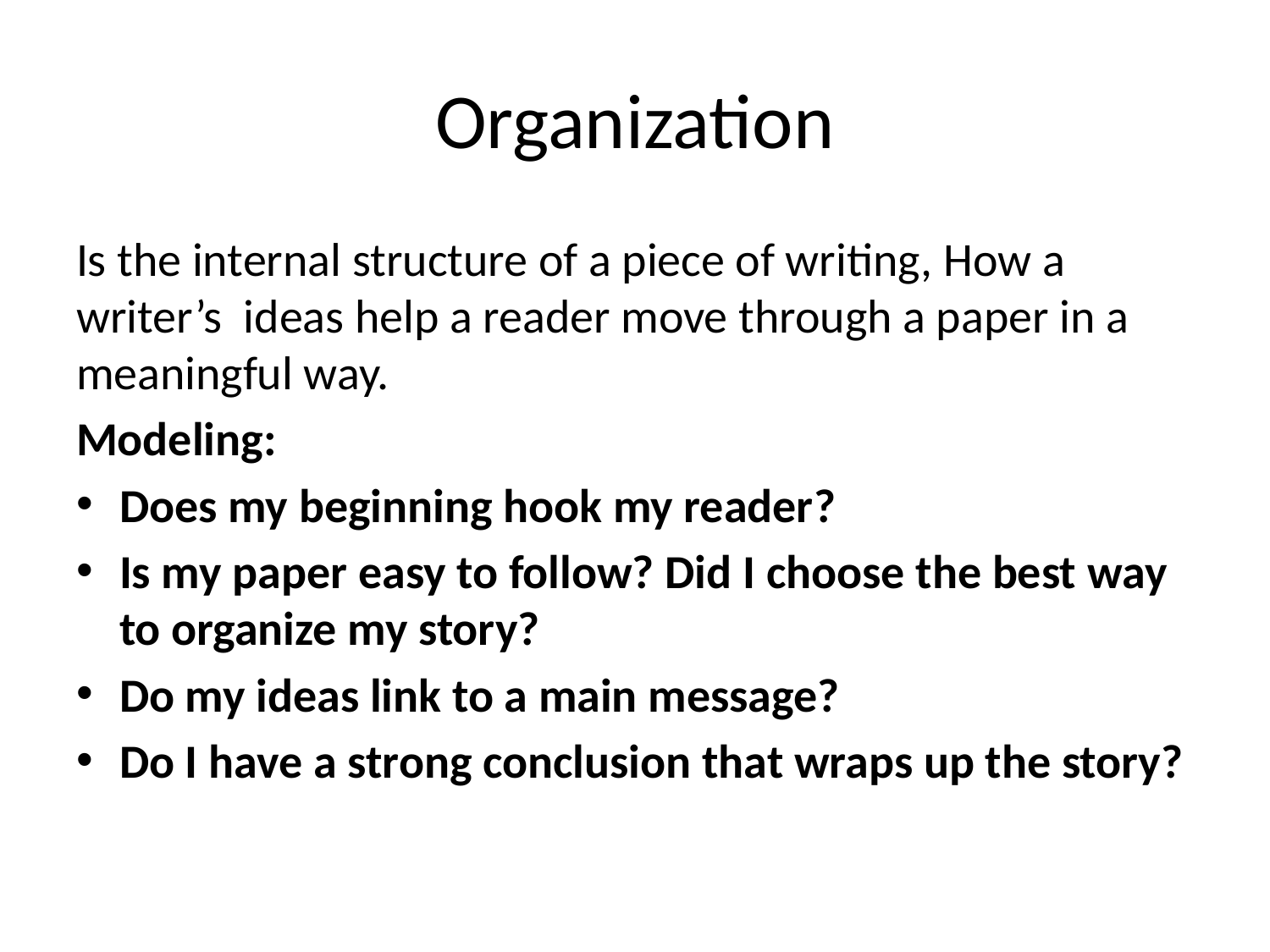

# Organization
Is the internal structure of a piece of writing, How a writer’s  ideas help a reader move through a paper in a meaningful way.
Modeling:
Does my beginning hook my reader?
Is my paper easy to follow? Did I choose the best way to organize my story?
Do my ideas link to a main message?
Do I have a strong conclusion that wraps up the story?